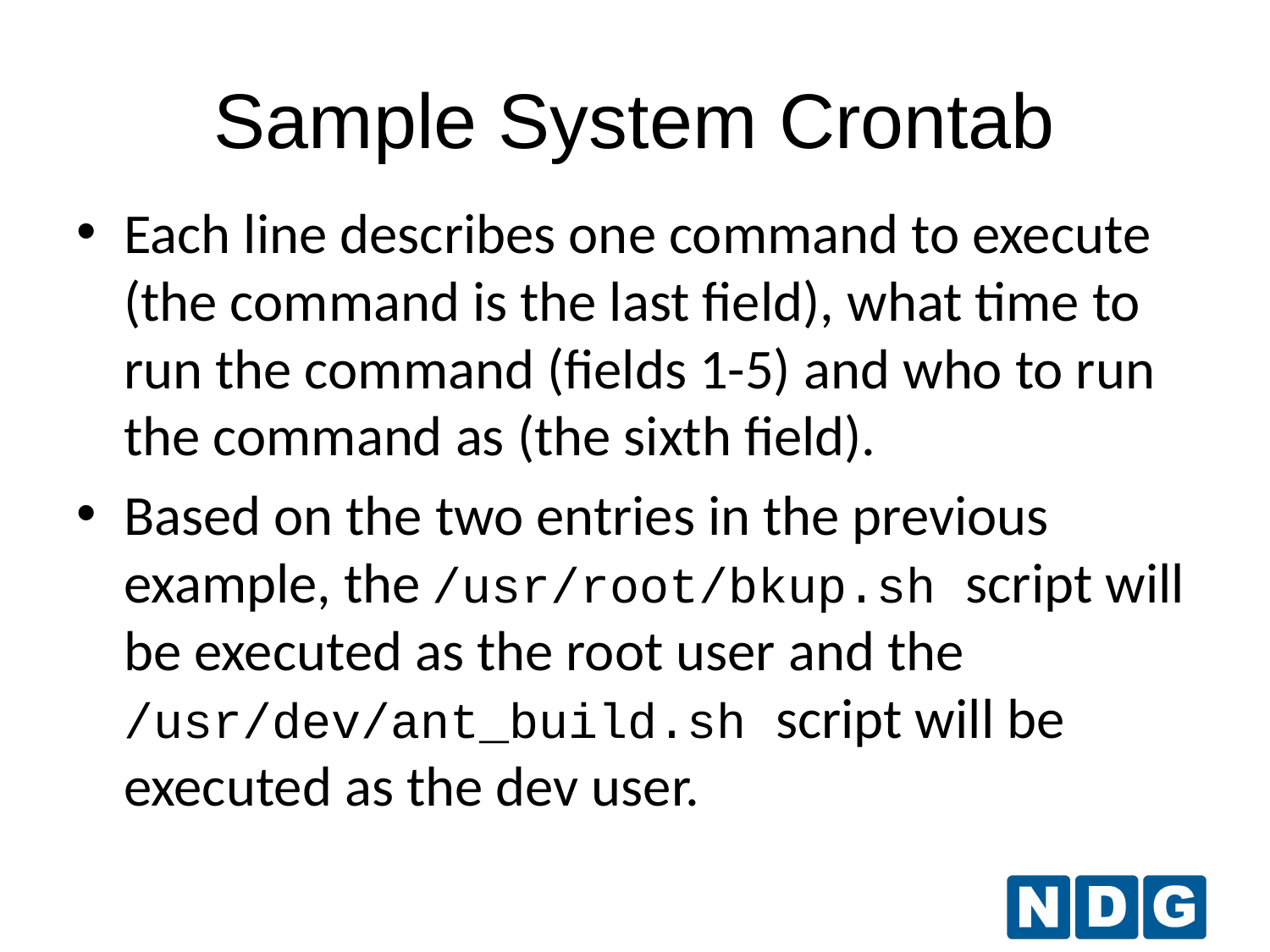

Sample System Crontab
Each line describes one command to execute (the command is the last field), what time to run the command (fields 1-5) and who to run the command as (the sixth field).
Based on the two entries in the previous example, the /usr/root/bkup.sh script will be executed as the root user and the /usr/dev/ant_build.sh script will be executed as the dev user.